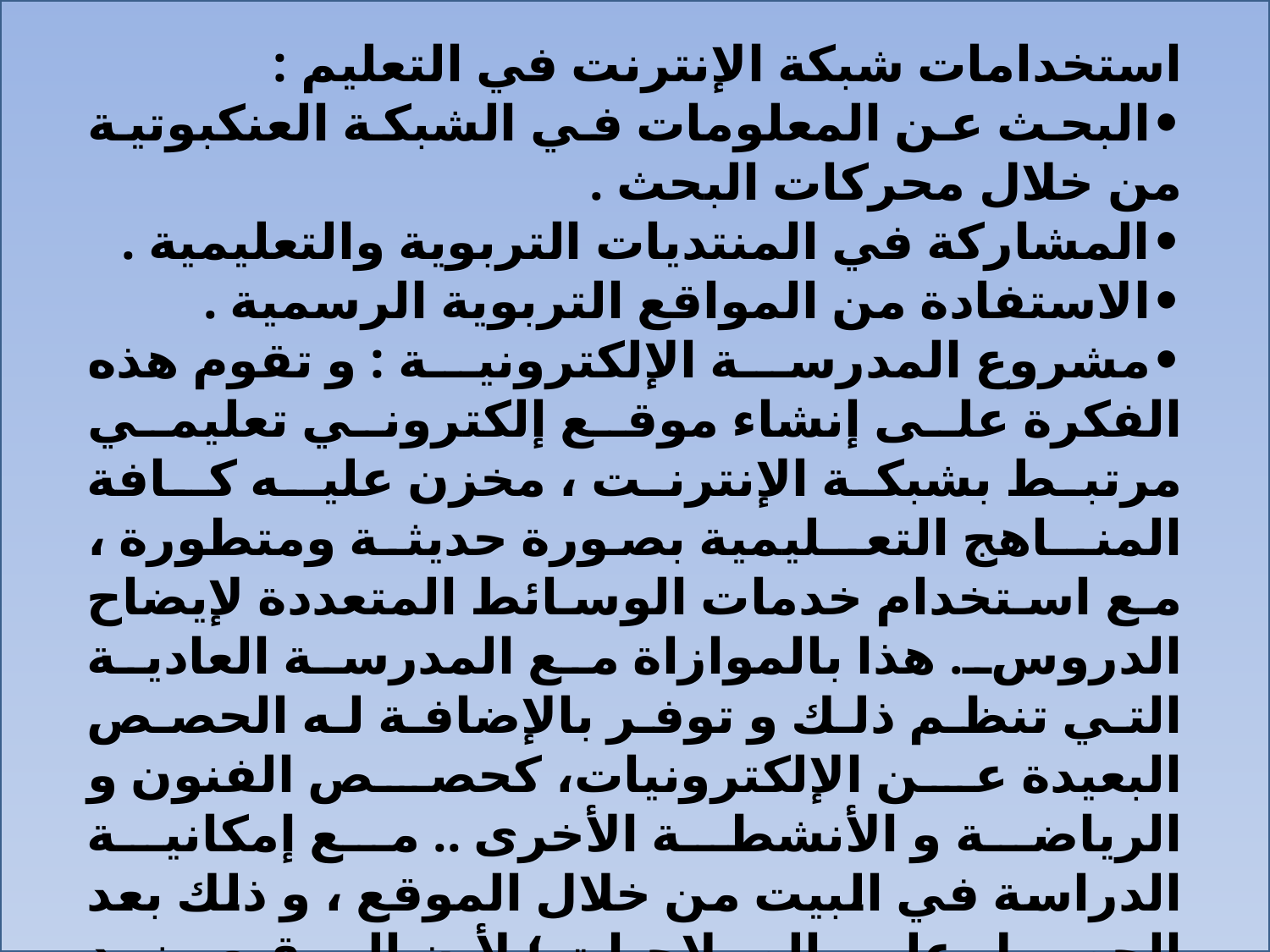

استخدامات شبكة الإنترنت في التعليم :
•	البحث عن المعلومات في الشبكة العنكبوتية من خلال محركات البحث .
•	المشاركة في المنتديات التربوية والتعليمية .
•	الاستفادة من المواقع التربوية الرسمية .
•	مشروع المدرسة الإلكترونية : و تقوم هذه الفكرة على إنشاء موقع إلكتروني تعليمي مرتبط بشبكة الإنترنت ، مخزن عليـه كـافة المنــاهج التعــليمية بصورة حديثـة ومتطورة ، مع استخدام خدمات الوسائط المتعددة لإيضاح الدروس. هذا بالموازاة مع المدرسة العادية التي تنظم ذلك و توفر بالإضافة له الحصص البعيدة عن الإلكترونيات، كحصص الفنون و الرياضة و الأنشطة الأخرى .. مع إمكانية الدراسة في البيت من خلال الموقع ، و ذلك بعد الحصول على الصلاحيات ؛ لأن الموقع مزود بنظام حماية لتحديد الفئات المستفيدة .

وإليكم هذه الأمثلة من المدرسة العربية الإلكترونية :